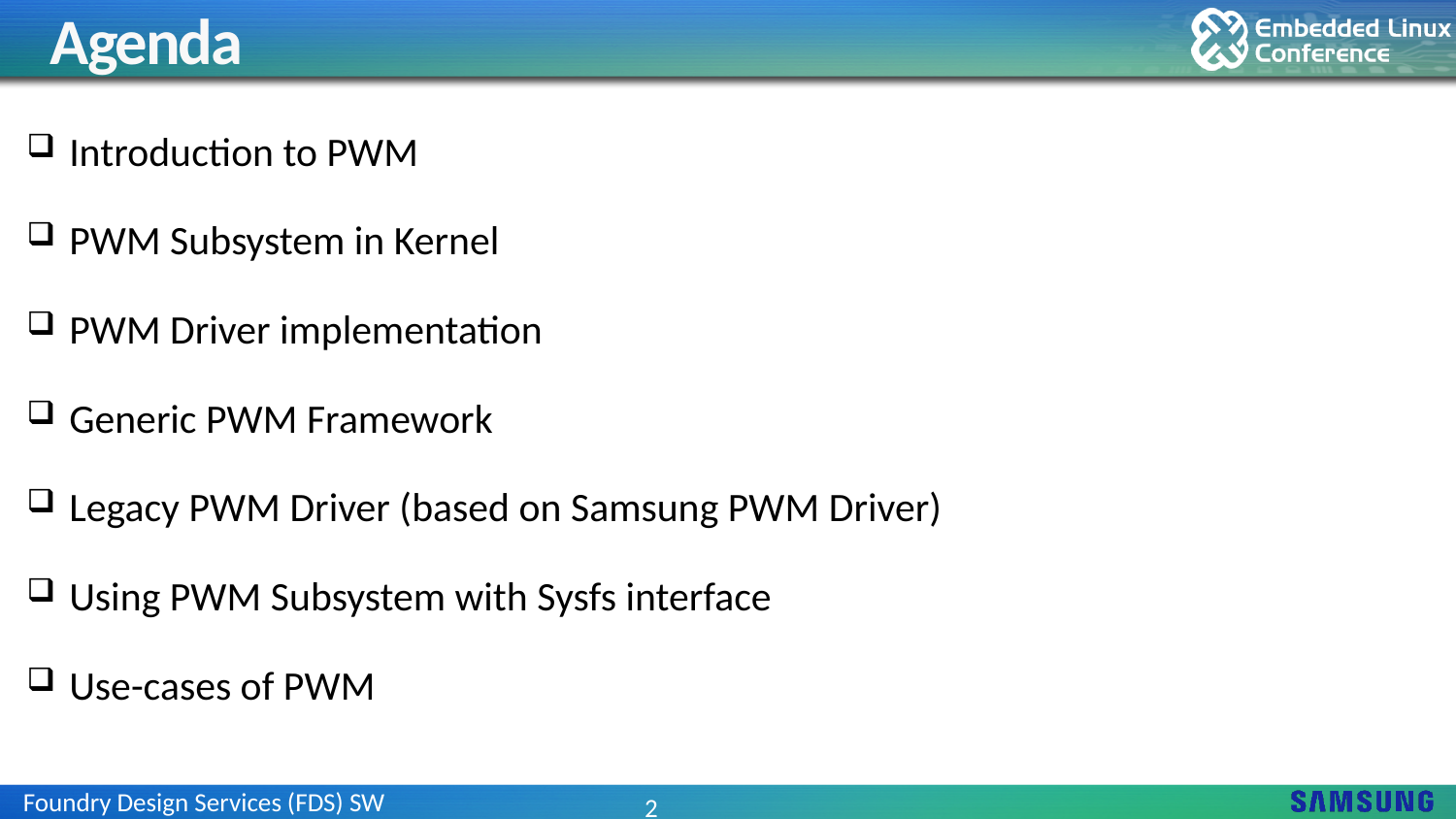

# Agenda
Introduction to PWM
PWM Subsystem in Kernel
PWM Driver implementation
Generic PWM Framework
Legacy PWM Driver (based on Samsung PWM Driver)
Using PWM Subsystem with Sysfs interface
Use-cases of PWM